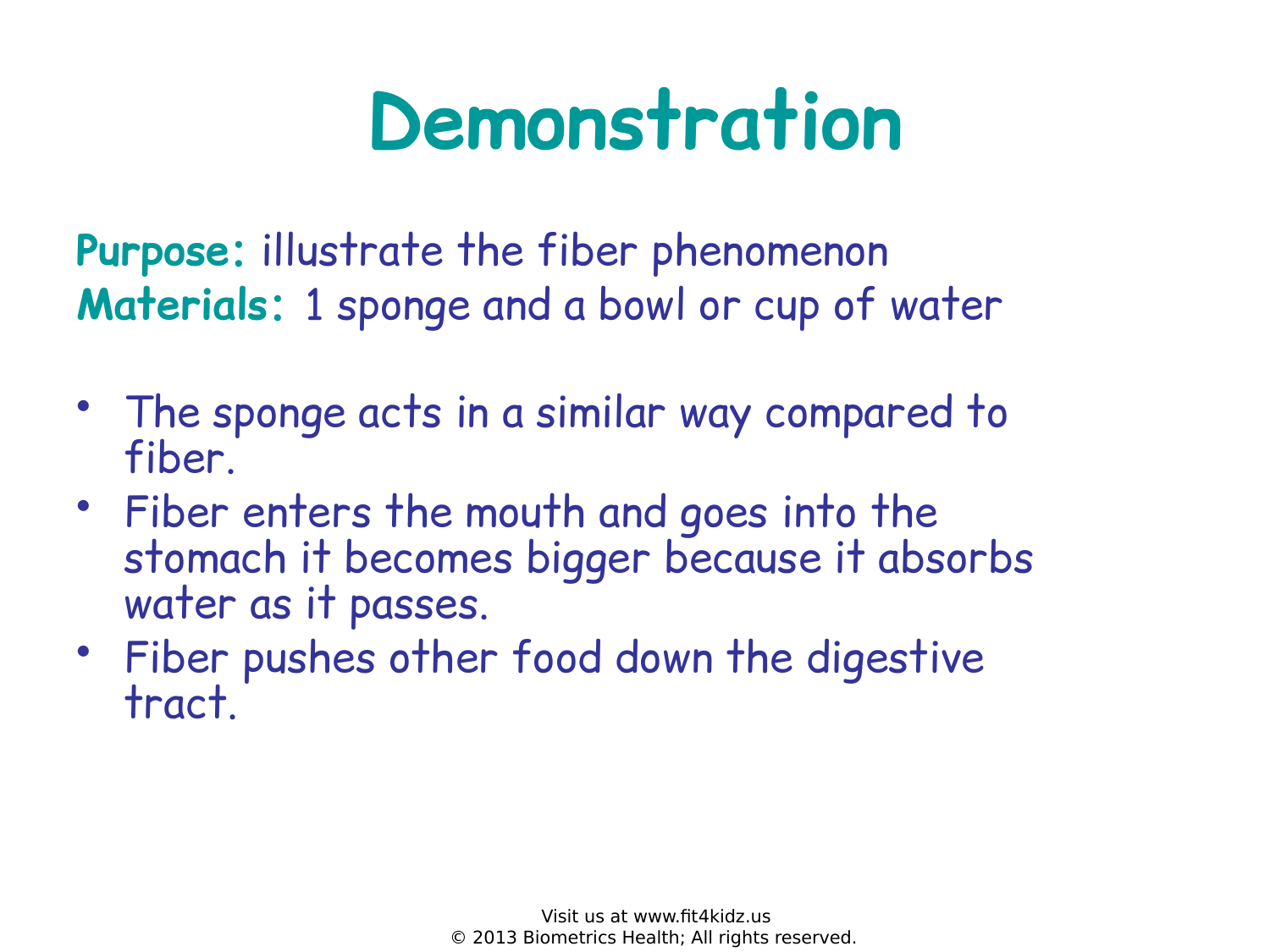

# Demonstration
Purpose: illustrate the fiber phenomenon
Materials: 1 sponge and a bowl or cup of water

The sponge acts in a similar way compared to fiber.
Fiber enters the mouth and goes into the stomach it becomes bigger because it absorbs water as it passes.
Fiber pushes other food down the digestive tract.
Visit us at www.fit4kidz.us
© 2013 Biometrics Health; All rights reserved.